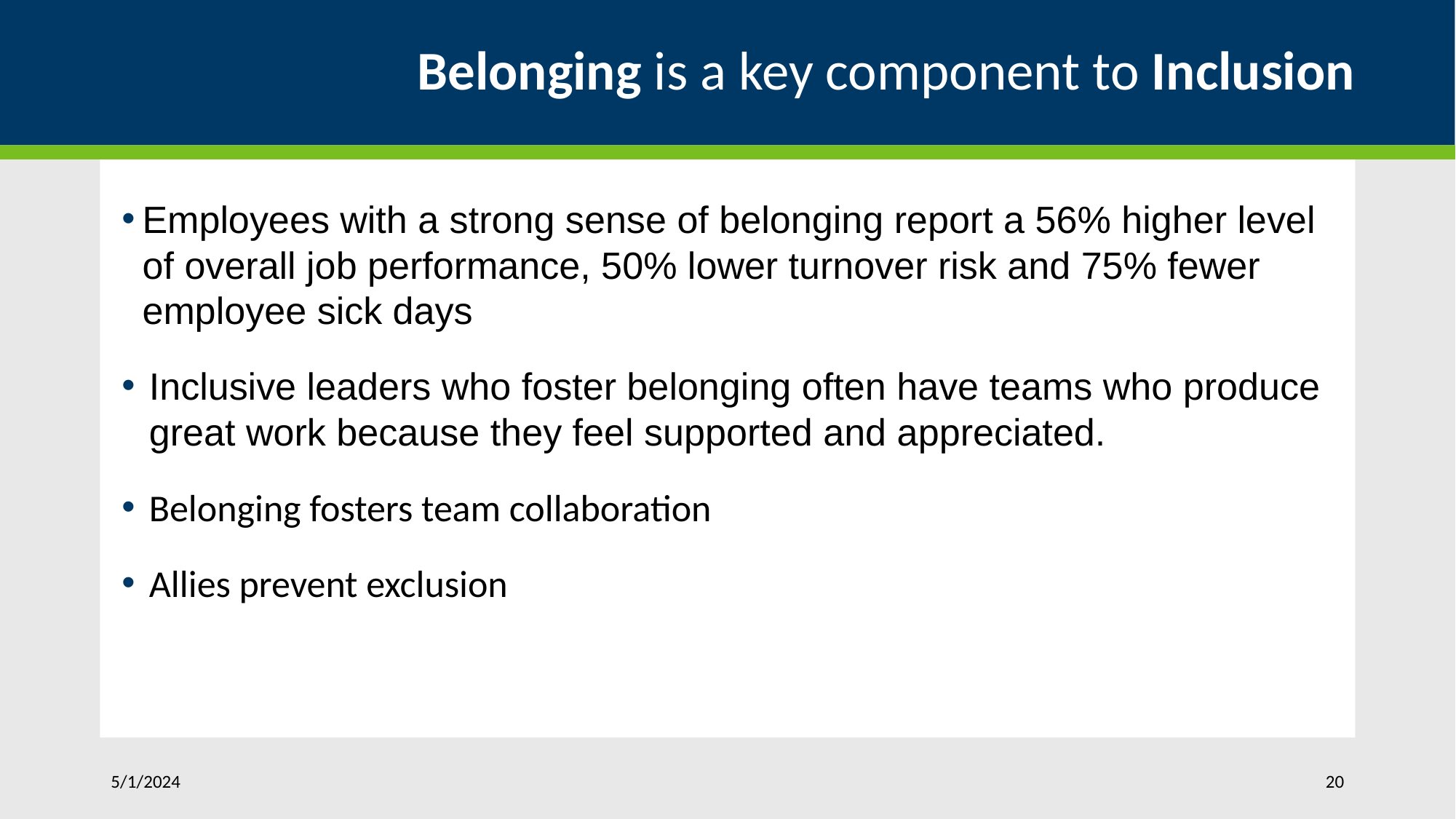

# Belonging is a key component to Inclusion
Employees with a strong sense of belonging report a 56% higher level of overall job performance, 50% lower turnover risk and 75% fewer employee sick days
Inclusive leaders who foster belonging often have teams who produce great work because they feel supported and appreciated.
Belonging fosters team collaboration
Allies prevent exclusion

5/1/2024
20